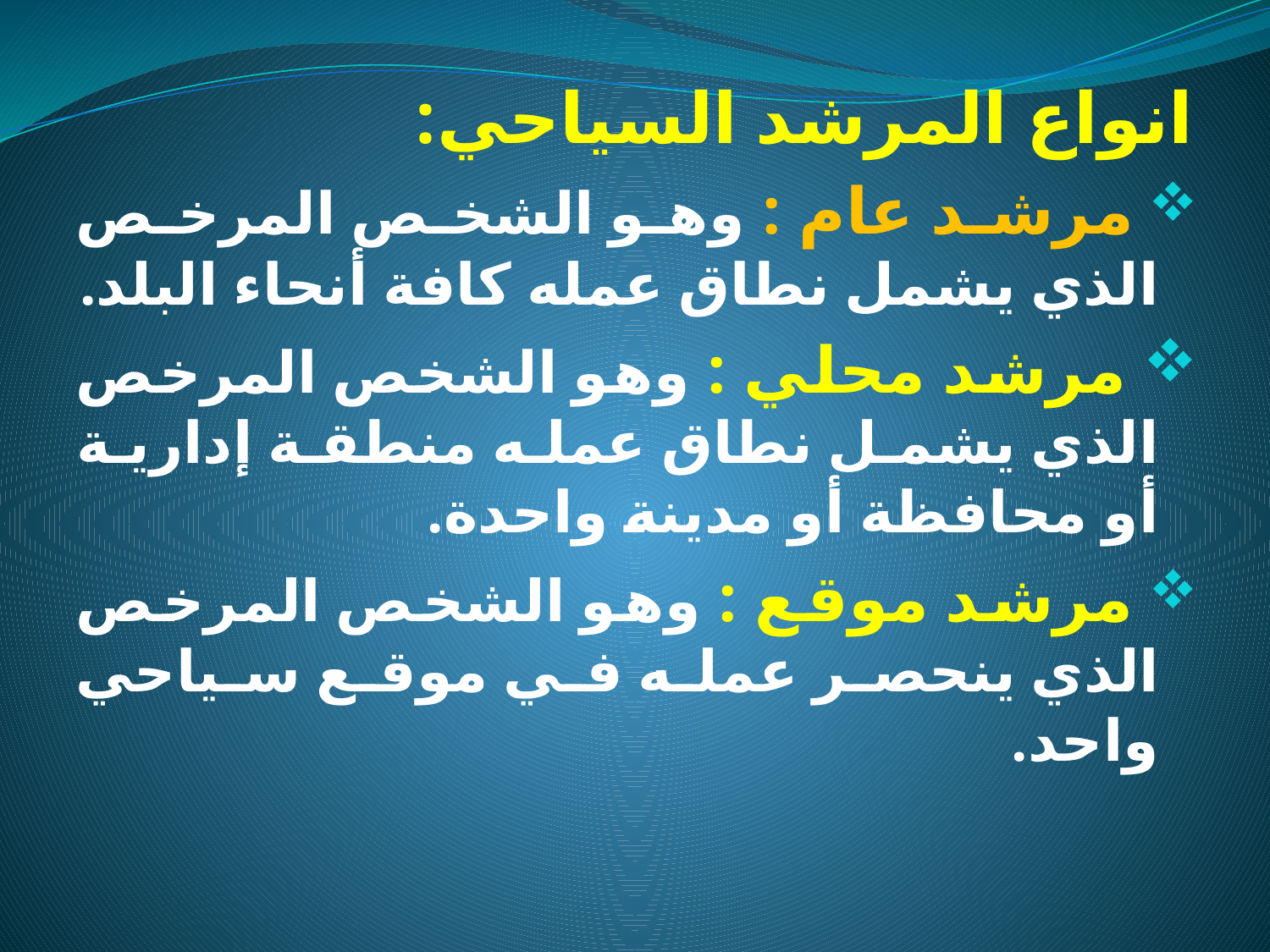

انواع المرشد السياحي:
 مرشد عام : وهو الشخص المرخص الذي يشمل نطاق عمله كافة أنحاء البلد.
 مرشد محلي : وهو الشخص المرخص الذي يشمل نطاق عمله منطقة إدارية أو محافظة أو مدينة واحدة.
 مرشد موقع : وهو الشخص المرخص الذي ينحصر عمله في موقع سياحي واحد.